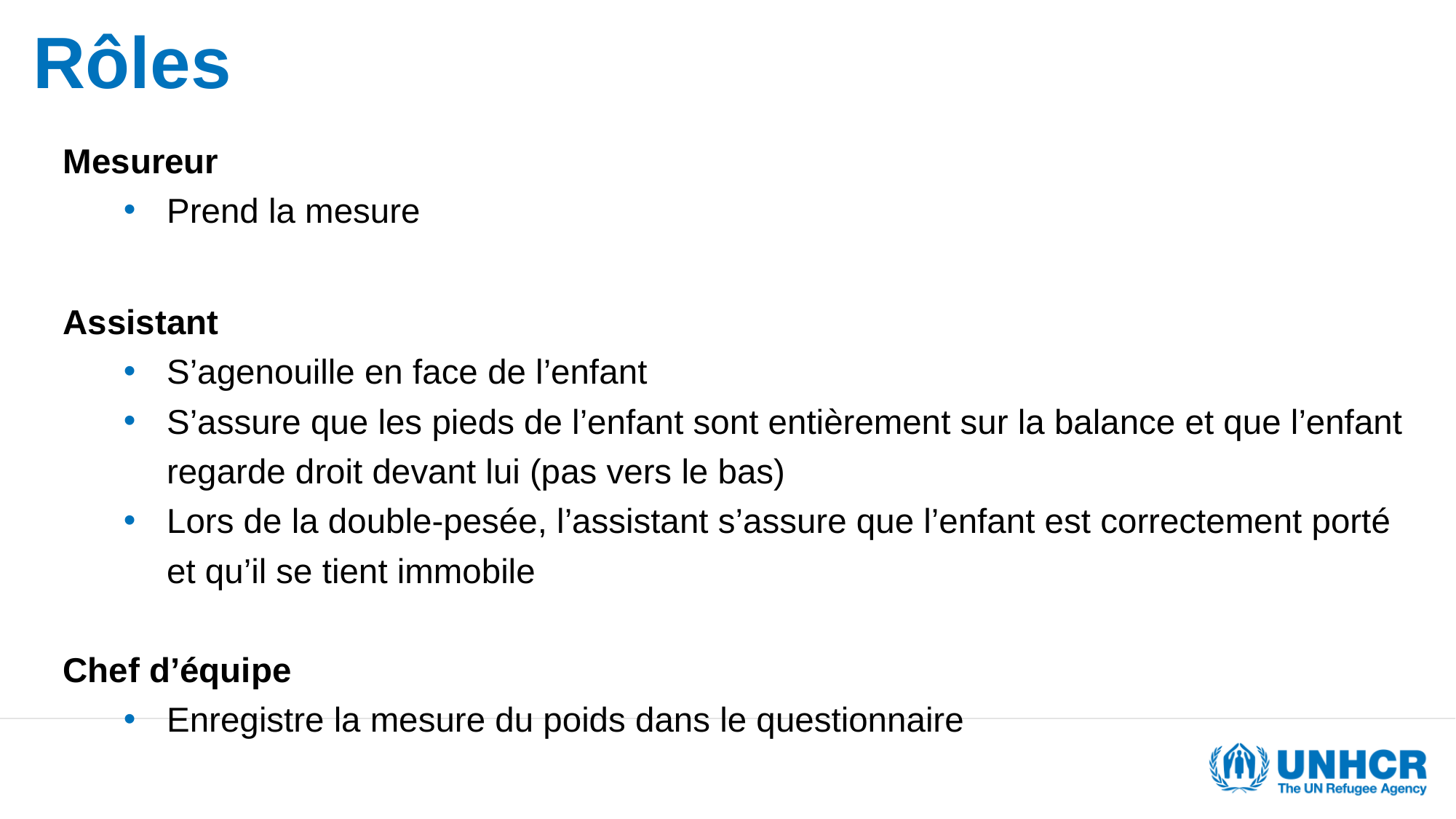

# Rôles
Mesureur
Prend la mesure

Assistant
S’agenouille en face de l’enfant
S’assure que les pieds de l’enfant sont entièrement sur la balance et que l’enfant regarde droit devant lui (pas vers le bas)
Lors de la double-pesée, l’assistant s’assure que l’enfant est correctement porté et qu’il se tient immobile

Chef d’équipe
Enregistre la mesure du poids dans le questionnaire